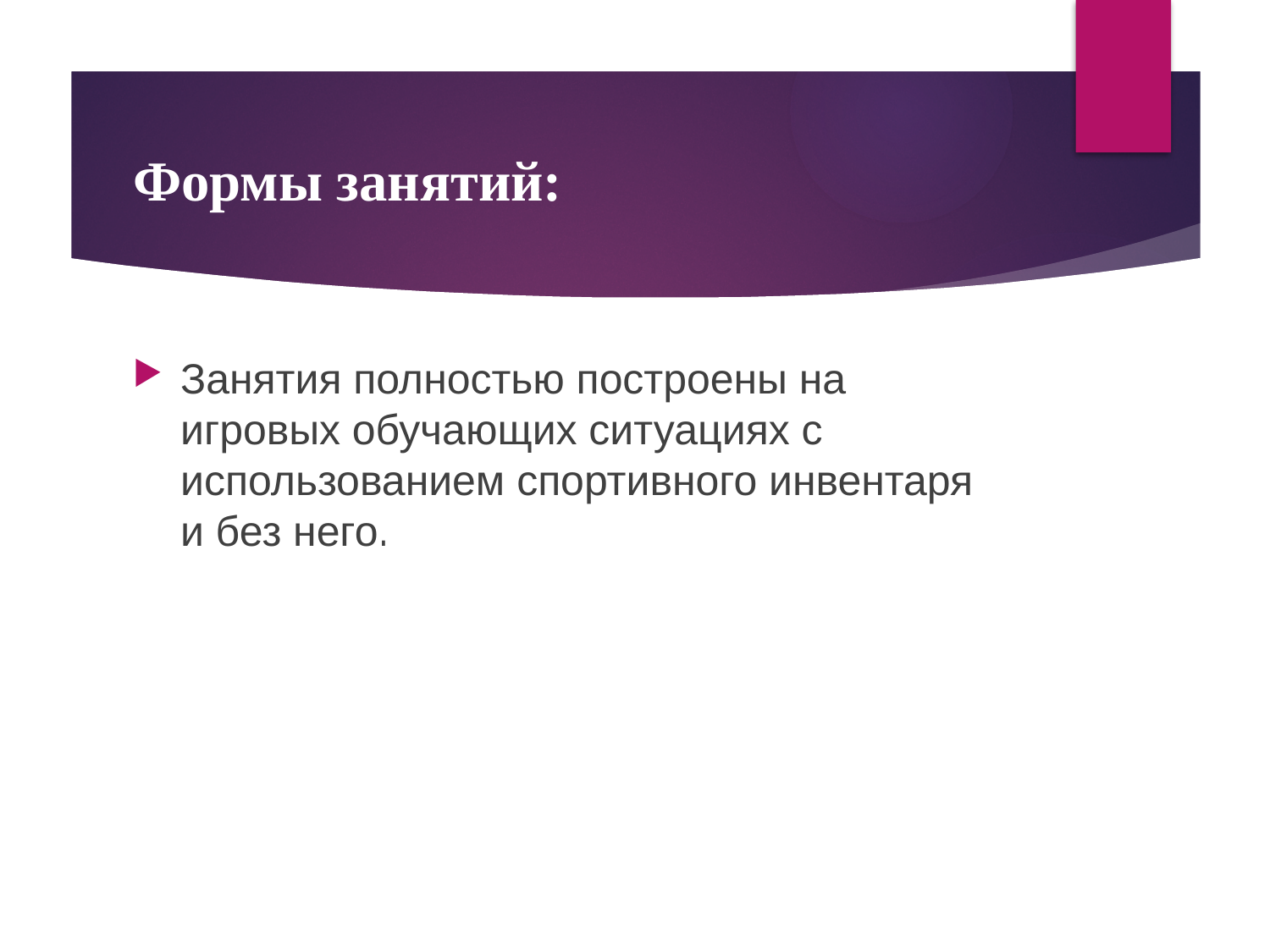

# Формы занятий:
Занятия полностью построены на игровых обучающих ситуациях с использованием спортивного инвентаря и без него.